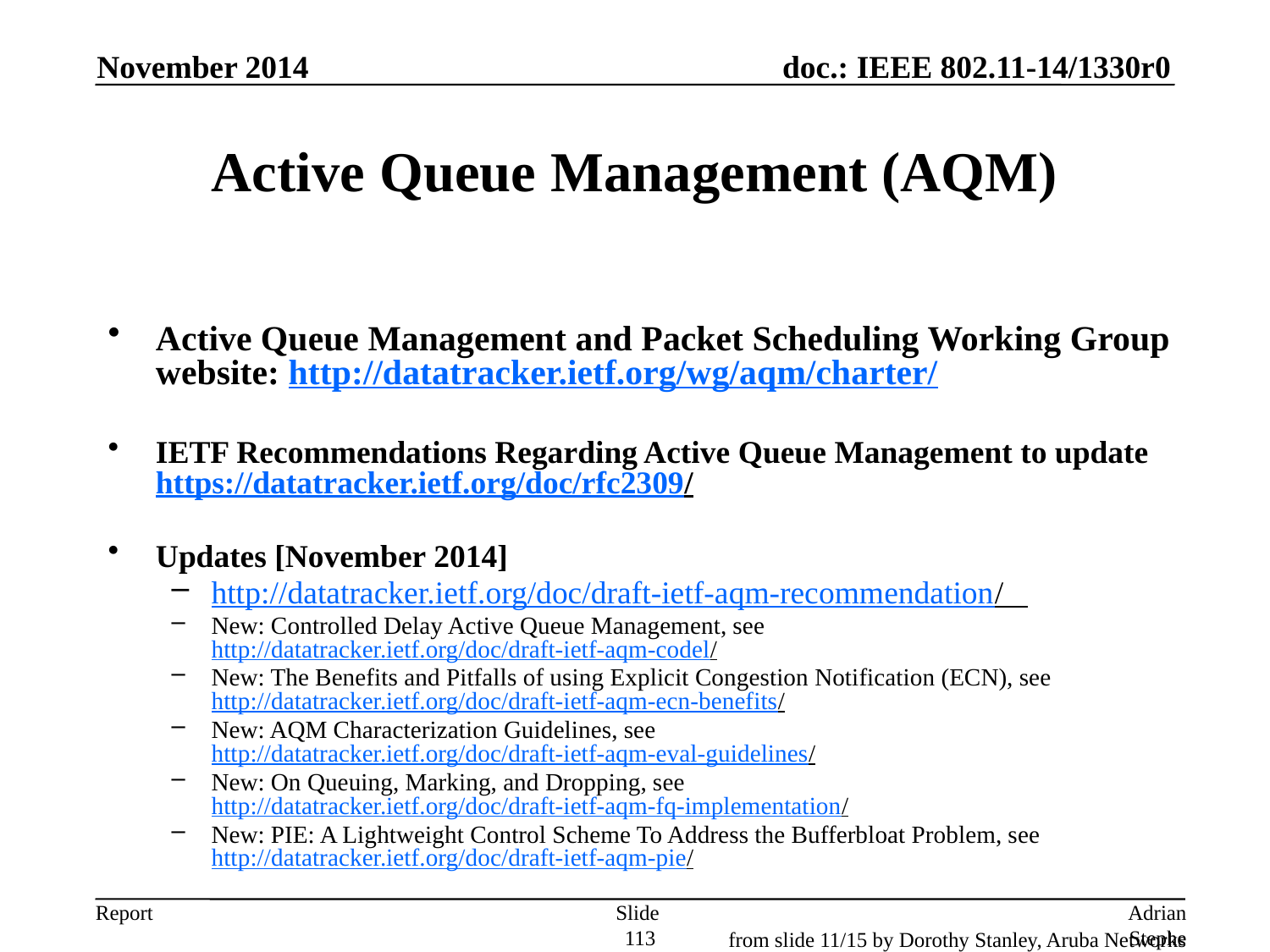

November 2014
# Active Queue Management (AQM)

Active Queue Management and Packet Scheduling Working Group website: http://datatracker.ietf.org/wg/aqm/charter/

IETF Recommendations Regarding Active Queue Management to update https://datatracker.ietf.org/doc/rfc2309/

Updates [November 2014]
http://datatracker.ietf.org/doc/draft-ietf-aqm-recommendation/
New: Controlled Delay Active Queue Management, see http://datatracker.ietf.org/doc/draft-ietf-aqm-codel/
New: The Benefits and Pitfalls of using Explicit Congestion Notification (ECN), see http://datatracker.ietf.org/doc/draft-ietf-aqm-ecn-benefits/
New: AQM Characterization Guidelines, see http://datatracker.ietf.org/doc/draft-ietf-aqm-eval-guidelines/
New: On Queuing, Marking, and Dropping, see http://datatracker.ietf.org/doc/draft-ietf-aqm-fq-implementation/
New: PIE: A Lightweight Control Scheme To Address the Bufferbloat Problem, see http://datatracker.ietf.org/doc/draft-ietf-aqm-pie/

Slide 113
Adrian Stephens, Intel Corporation
from slide 11/15 by Dorothy Stanley, Aruba Networks